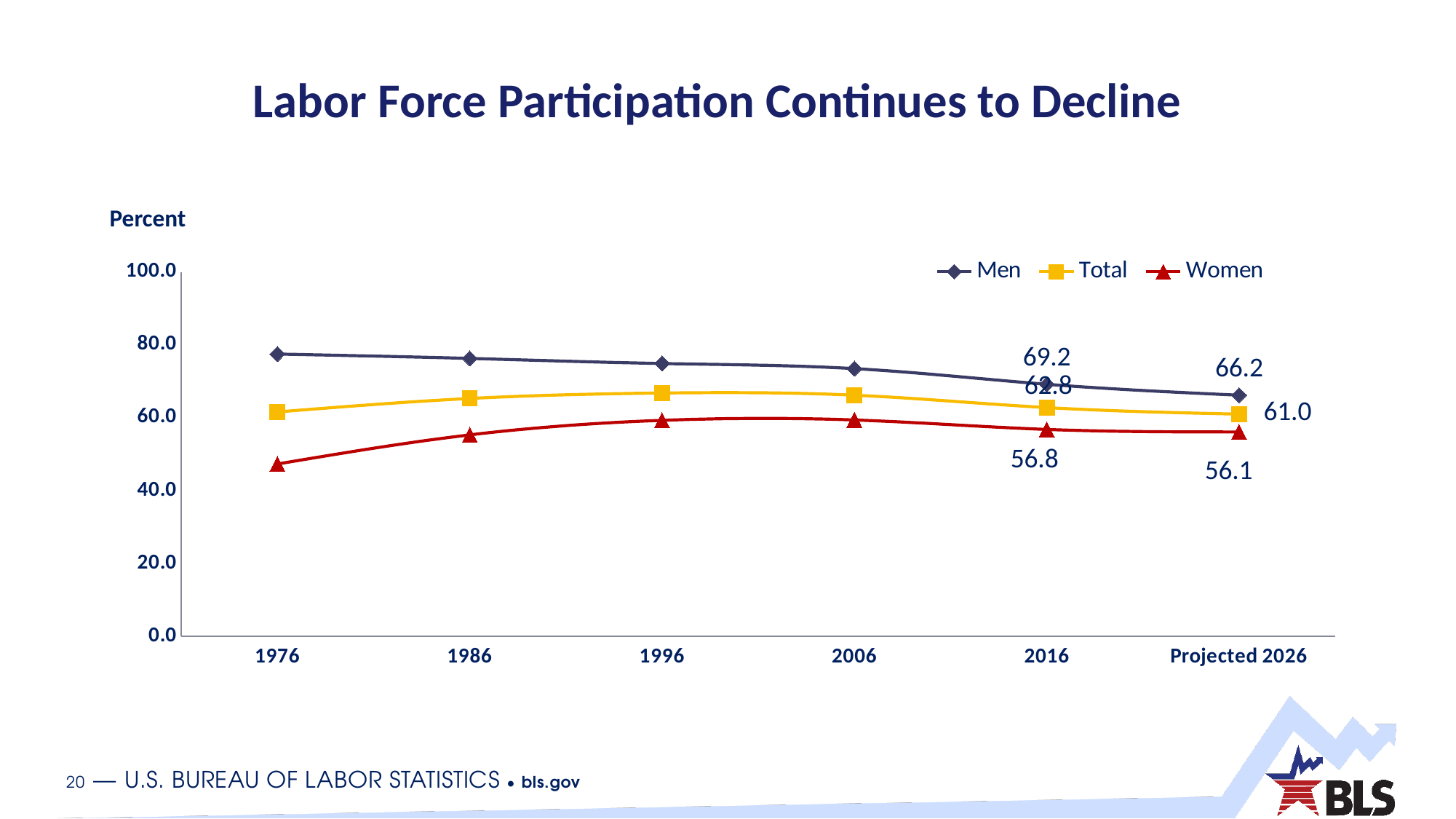

# Labor Force Participation Continues to Decline

### Chart

| Category | Men | Total | Women |
|---|---|---|---|
| 1976 | 77.5 | 61.6 | 47.3 |
| 1986 | 76.3 | 65.3 | 55.3 |
| 1996 | 74.9 | 66.8 | 59.3 |
| 2006 | 73.5 | 66.2 | 59.4 |
| 2016 | 69.2 | 62.8 | 56.8 |
| Projected 2026 | 66.2 | 61.0 | 56.1 |
Percent